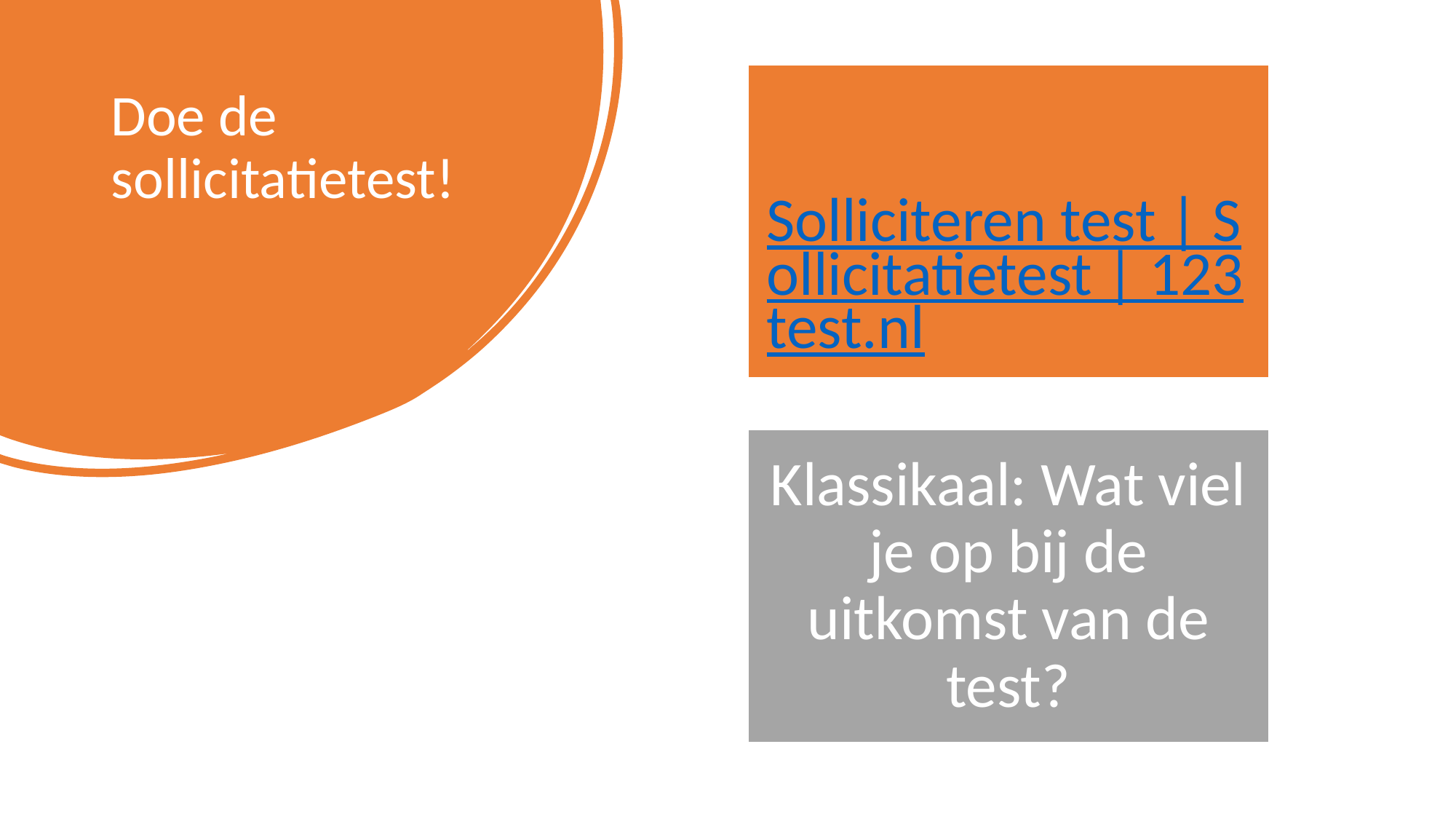

Solliciteren test | Sollicitatietest | 123test.nl
Klassikaal: Wat viel je op bij de uitkomst van de test?
# Doe de sollicitatietest!